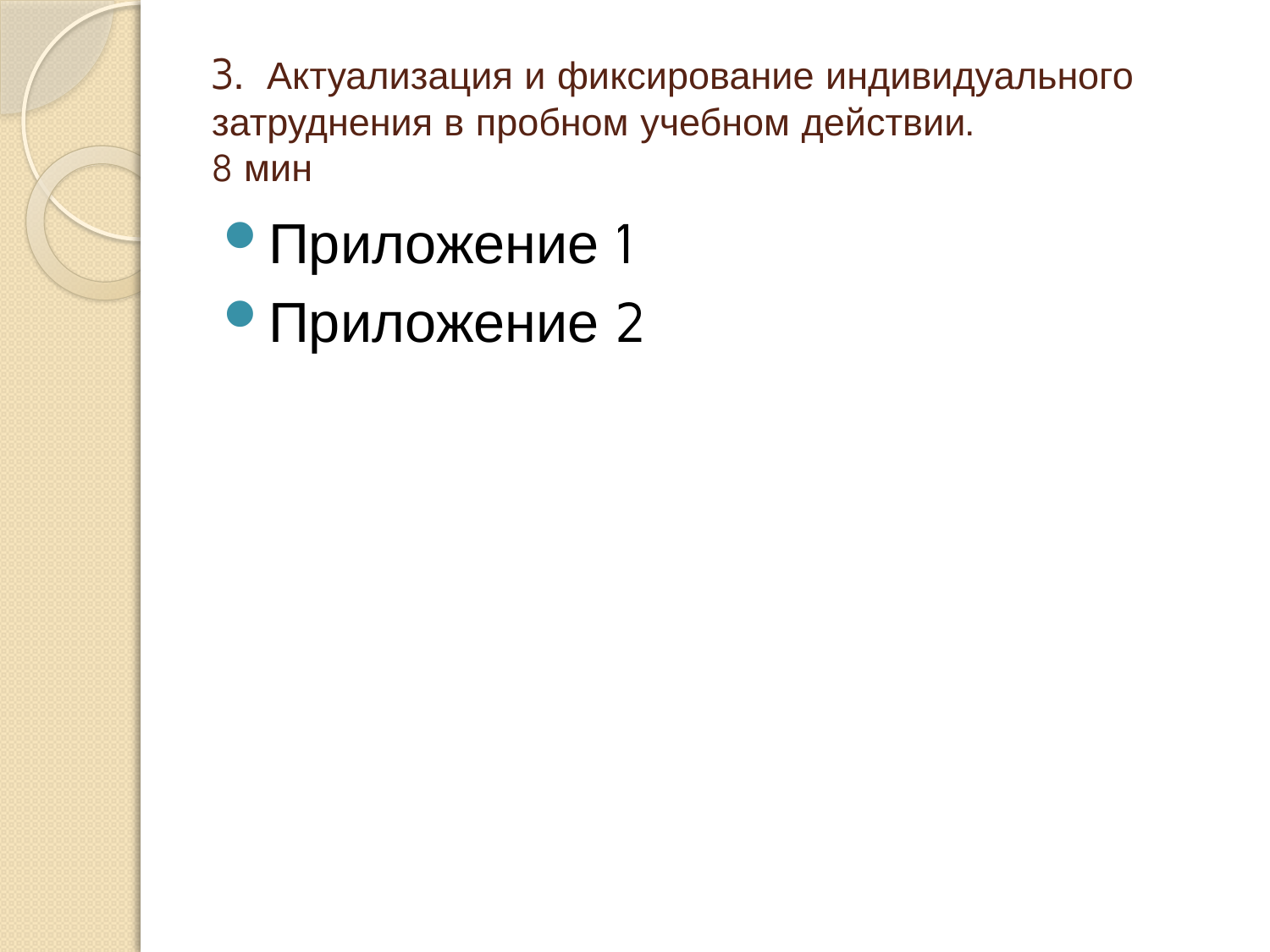

# 3.  Актуализация и фиксирование индивидуального затруднения в пробном учебном действии. 8 мин
Приложение 1
Приложение 2